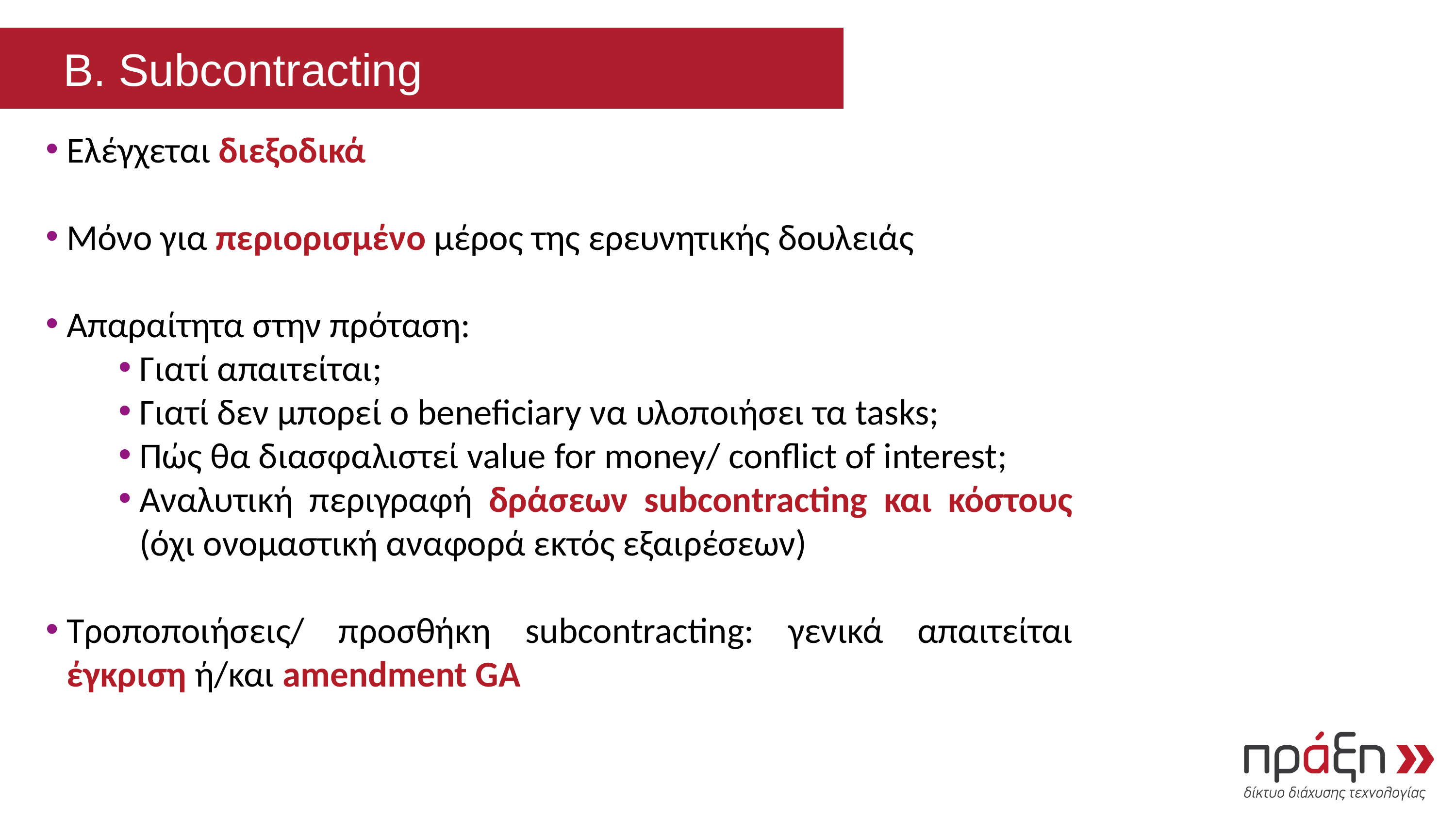

B. Subcontracting
Ελέγχεται διεξοδικά

Μόνο για περιορισμένο μέρος της ερευνητικής δουλειάς

Απαραίτητα στην πρόταση:
Γιατί απαιτείται;
Γιατί δεν μπορεί ο beneficiary να υλοποιήσει τα tasks;
Πώς θα διασφαλιστεί value for money/ conflict of interest;
Αναλυτική περιγραφή δράσεων subcontracting και κόστους (όχι ονομαστική αναφορά εκτός εξαιρέσεων)

Τροποποιήσεις/ προσθήκη subcontracting: γενικά απαιτείται έγκριση ή/και amendment GA